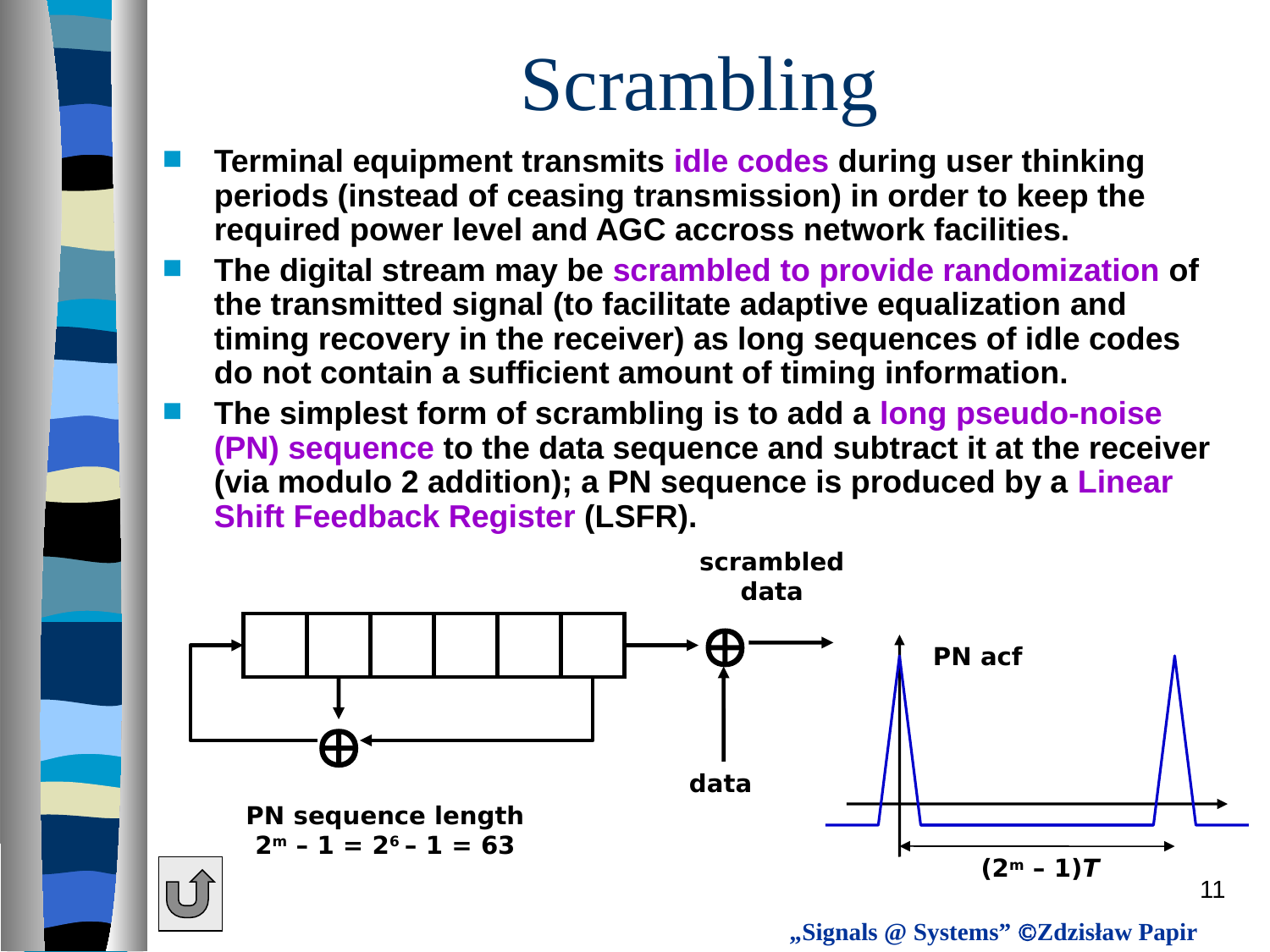

# Scrambling
Terminal equipment transmits idle codes during user thinking periods (instead of ceasing transmission) in order to keep the required power level and AGC accross network facilities.
The digital stream may be scrambled to provide randomization of the transmitted signal (to facilitate adaptive equalization and timing recovery in the receiver) as long sequences of idle codes do not contain a sufficient amount of timing information.
The simplest form of scrambling is to add a long pseudo-noise  (PN) sequence to the data sequence and subtract it at the receiver (via modulo 2 addition); a PN sequence is produced by a Linear Shift Feedback Register (LSFR).

scrambled
data
⊕

⊕
data
PN sequence length
2m – 1 = 26 – 1 = 63

PN acf

(2m – 1)T

11
„Signals @ Systems” ©Zdzisław Papir